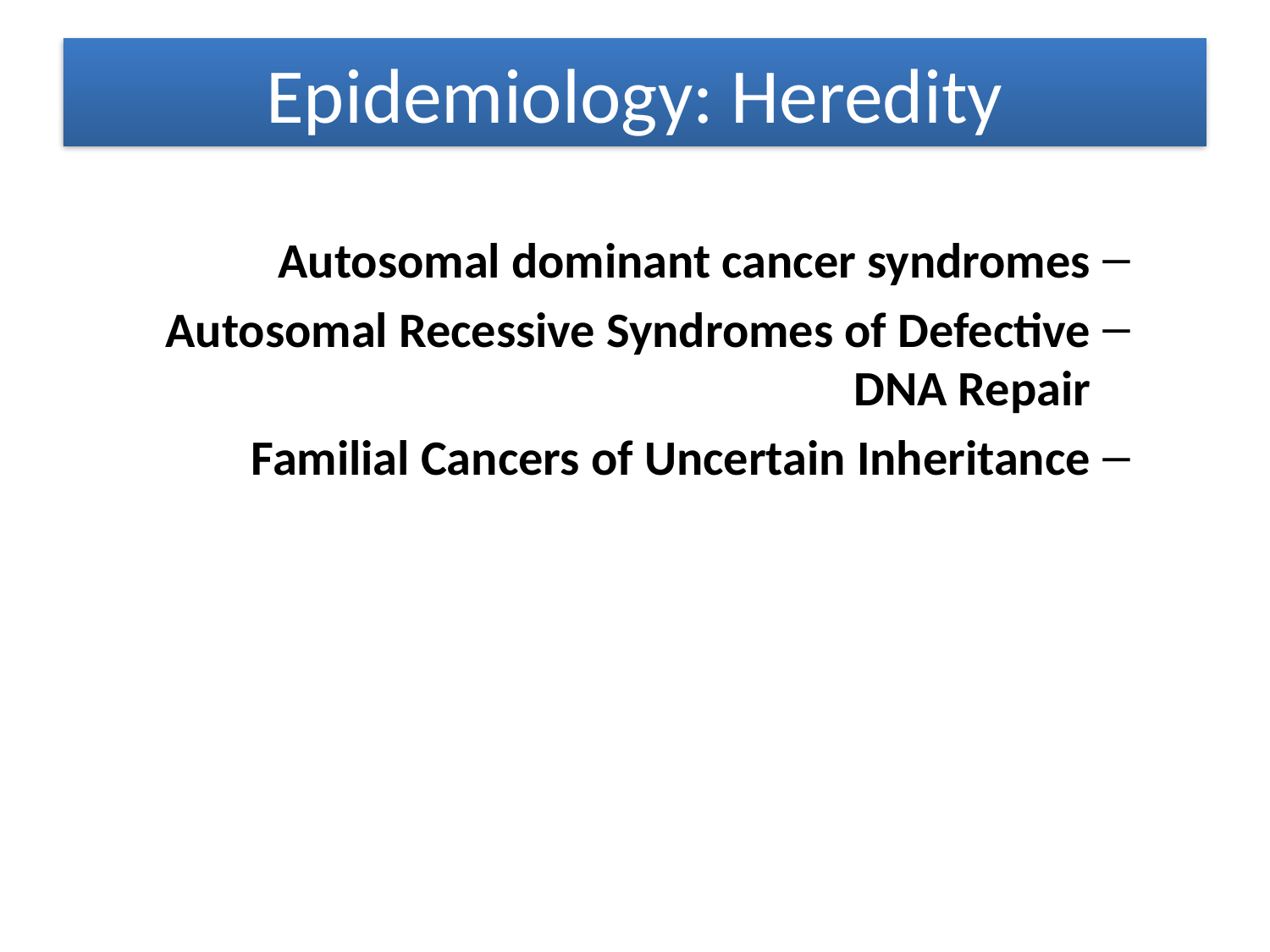

Epidemiology: Heredity
Autosomal dominant cancer syndromes
Autosomal Recessive Syndromes of Defective DNA Repair
Familial Cancers of Uncertain Inheritance